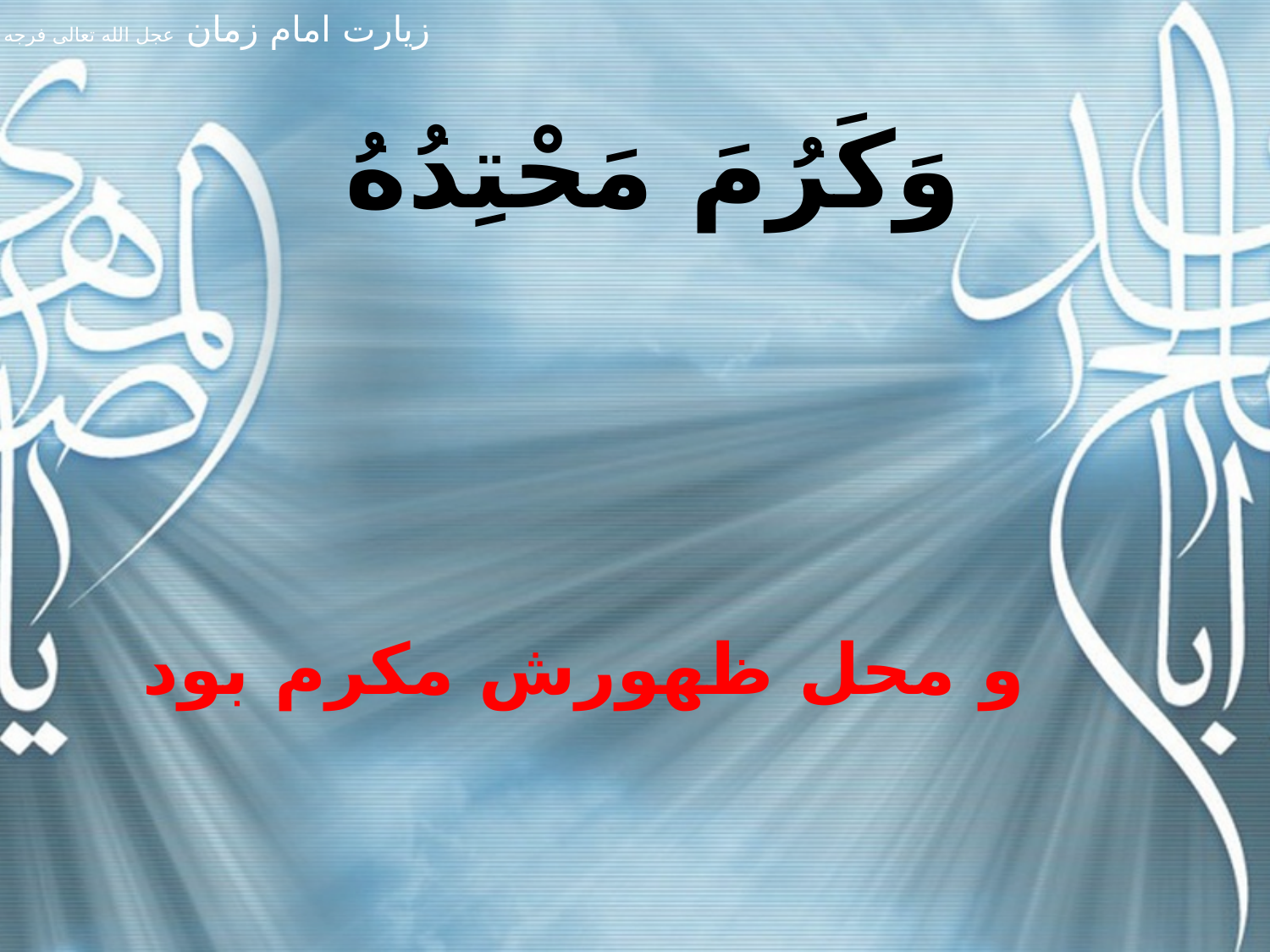

وَکَرُمَ مَحْتِدُهُ
و محل ظهورش مکرم بود